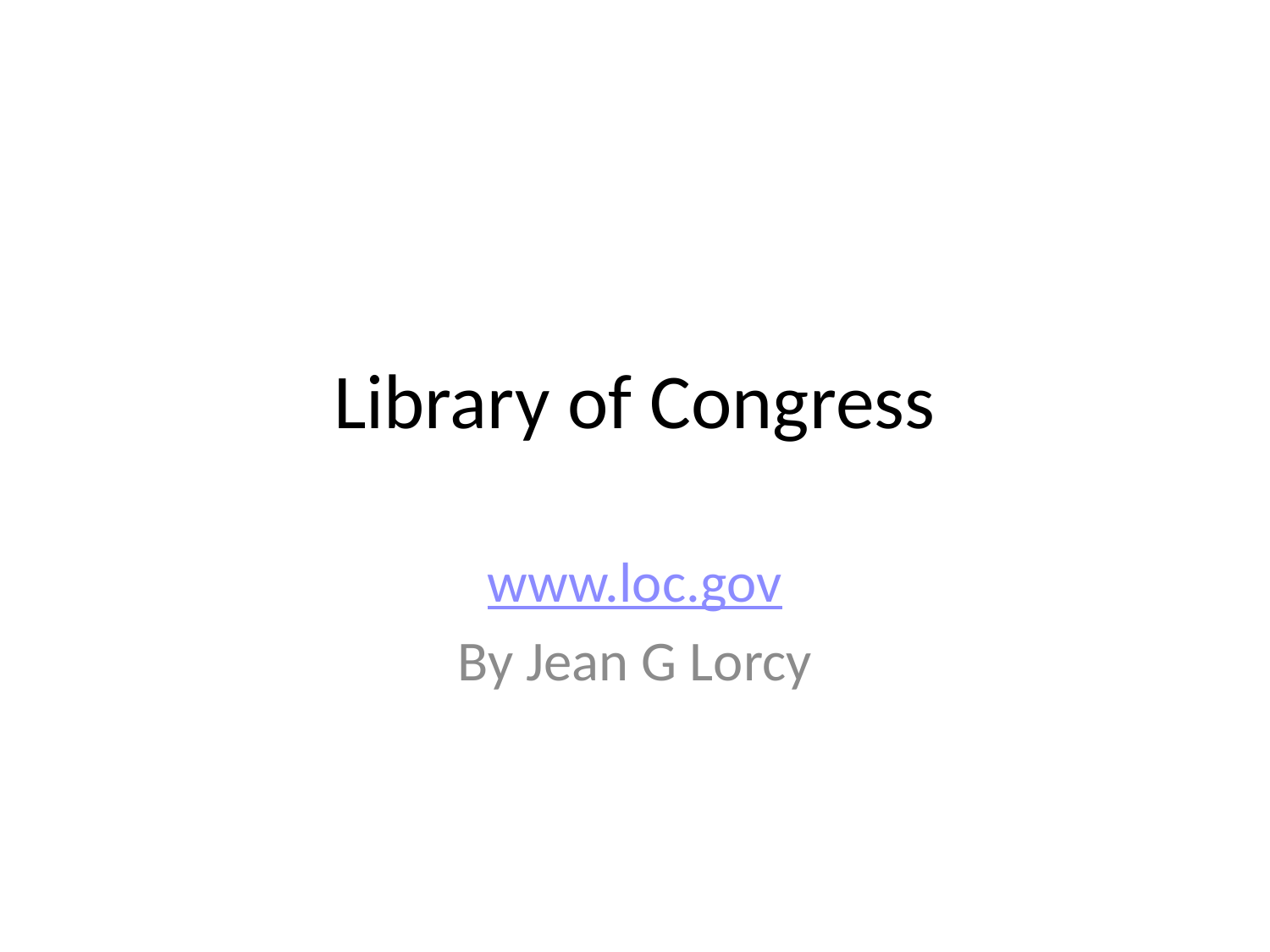

# Library of Congress
www.loc.gov
By Jean G Lorcy